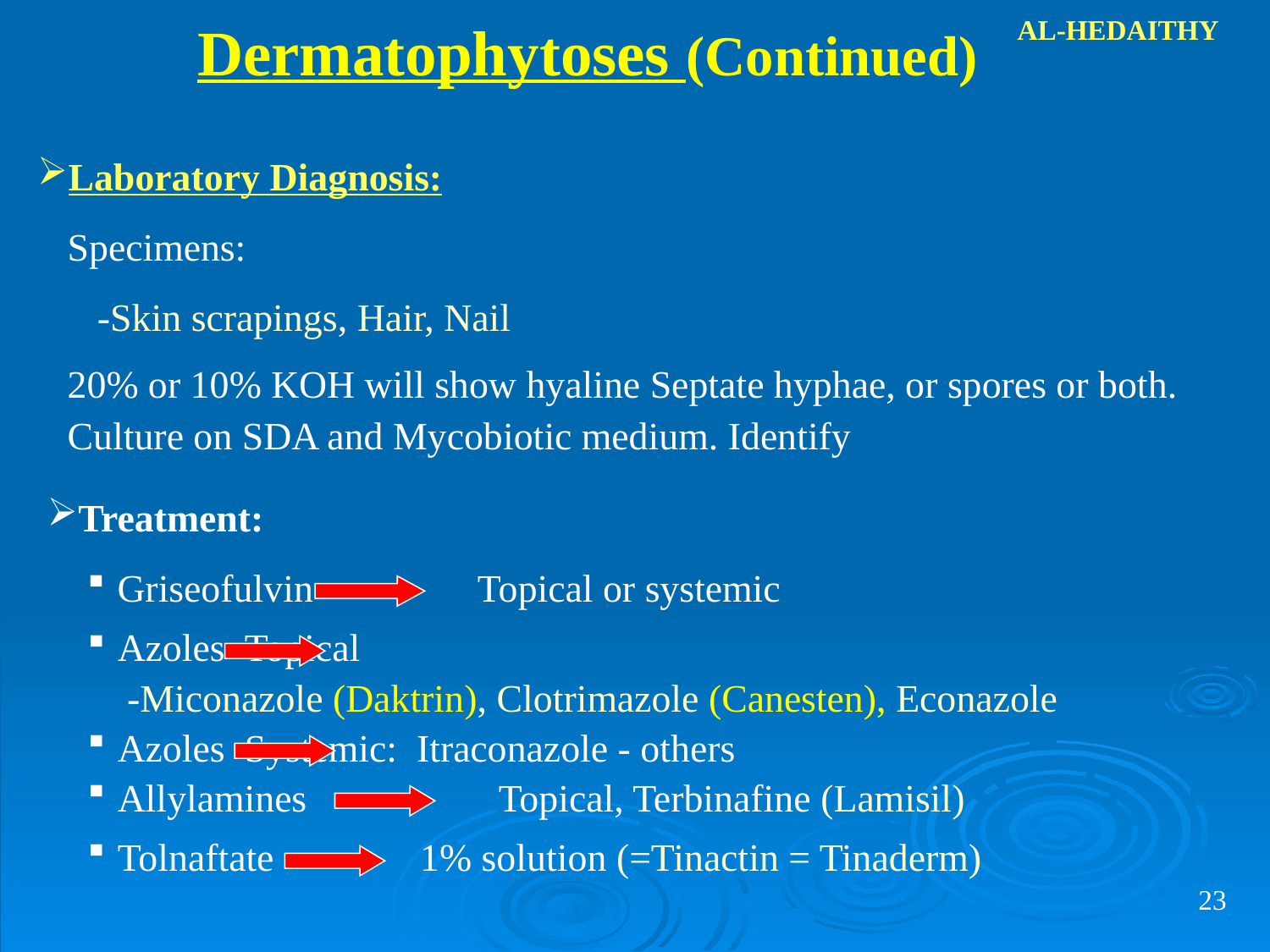

Dermatophytoses (Continued)
AL-HEDAITHY
Laboratory Diagnosis:
Specimens:
-Skin scrapings, Hair, Nail
20% or 10% KOH will show hyaline Septate hyphae, or spores or both.
Culture on SDA and Mycobiotic medium. Identify
Treatment:
Griseofulvin	           Topical or systemic

Azoles 	Topical

-Miconazole (Daktrin), Clotrimazole (Canesten), Econazole
Azoles 	Systemic:  Itraconazole - others

Allylamines		Topical, Terbinafine (Lamisil)

Tolnaftate	     1% solution (=Tinactin = Tinaderm)

23